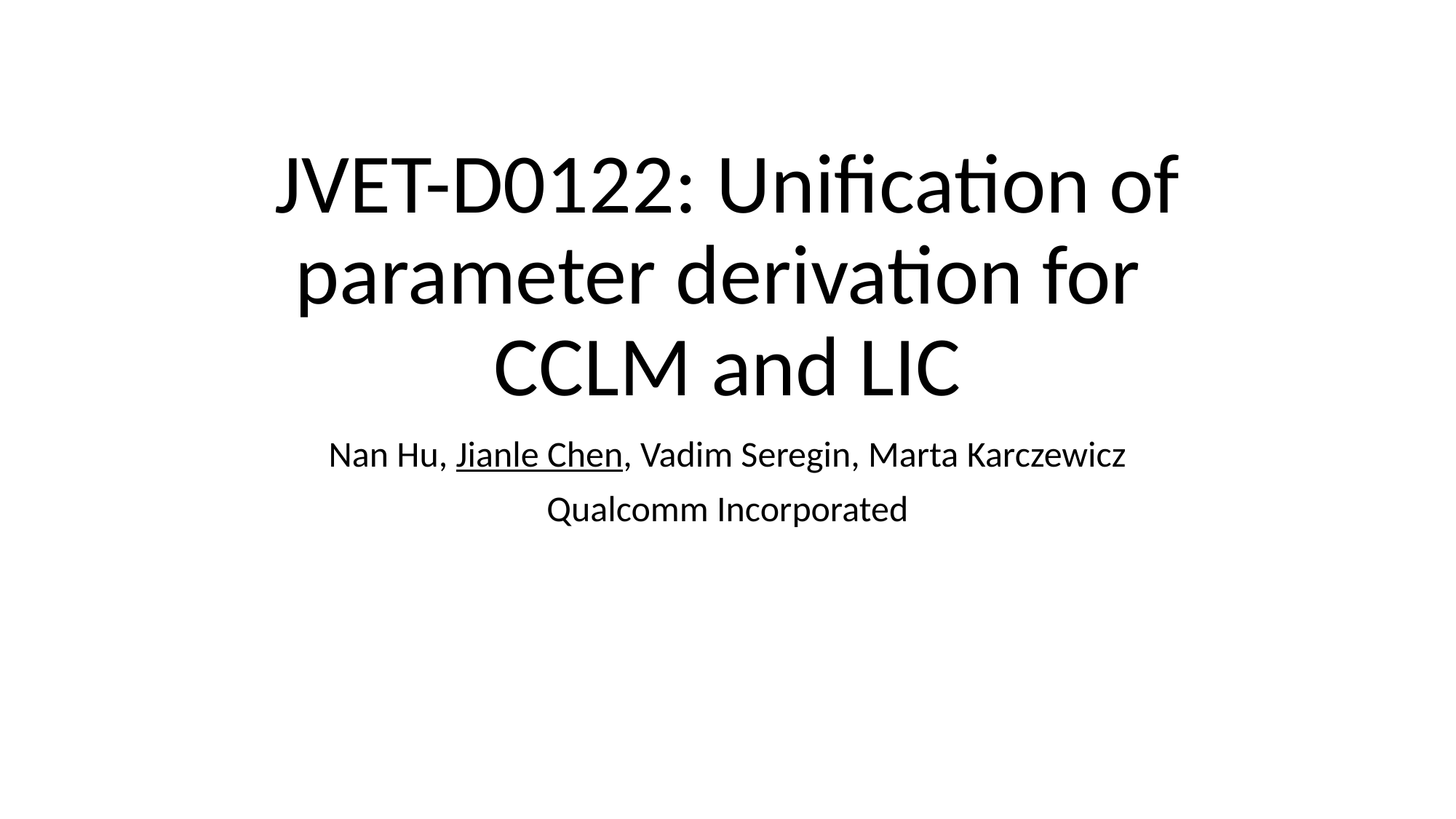

# JVET-D0122: Unification of parameter derivation for CCLM and LIC
Nan Hu, Jianle Chen, Vadim Seregin, Marta Karczewicz
Qualcomm Incorporated